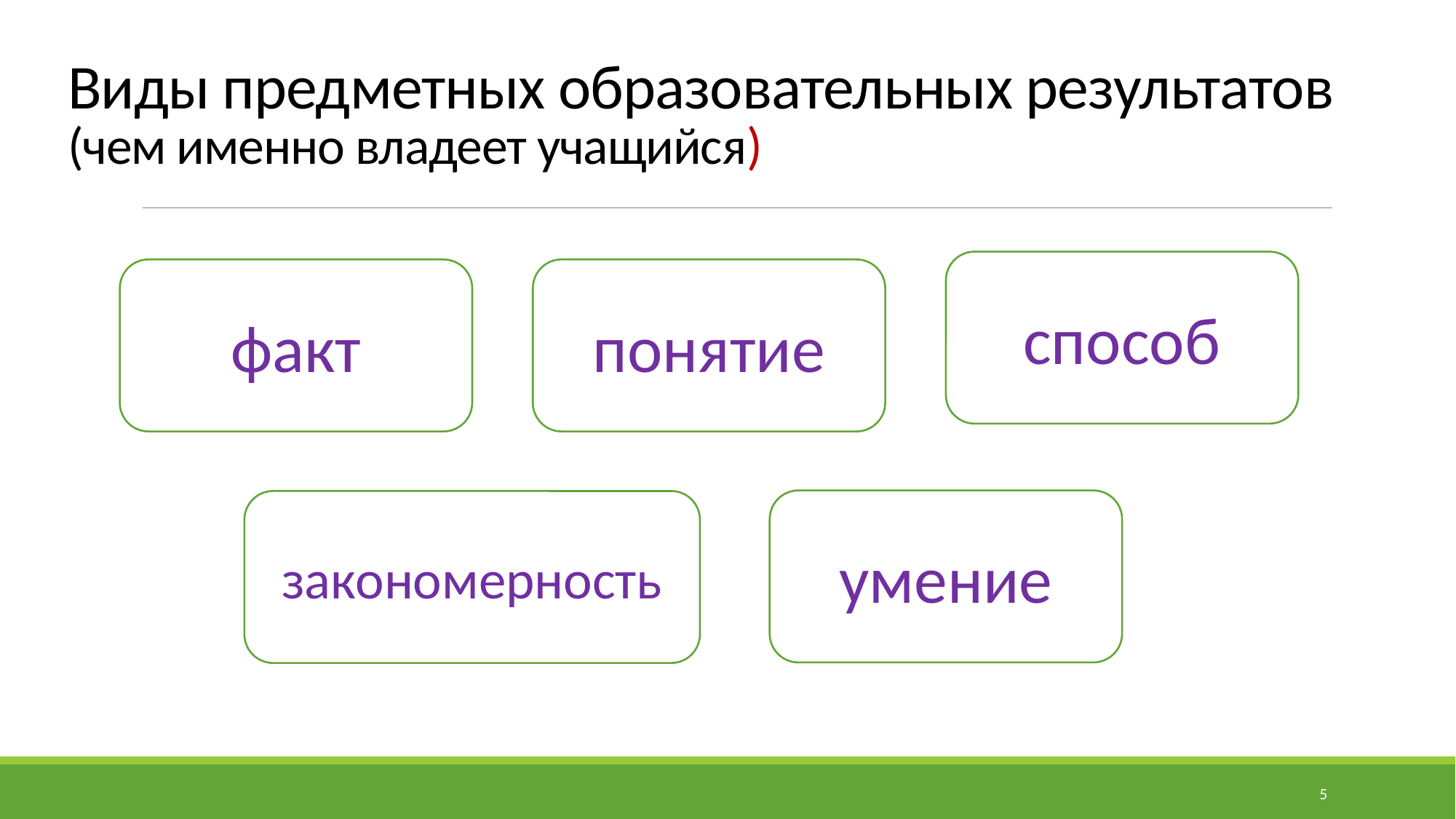

# Виды предметных образовательных результатов (чем именно владеет учащийся)
способ
факт
понятие
умение
закономерность
5